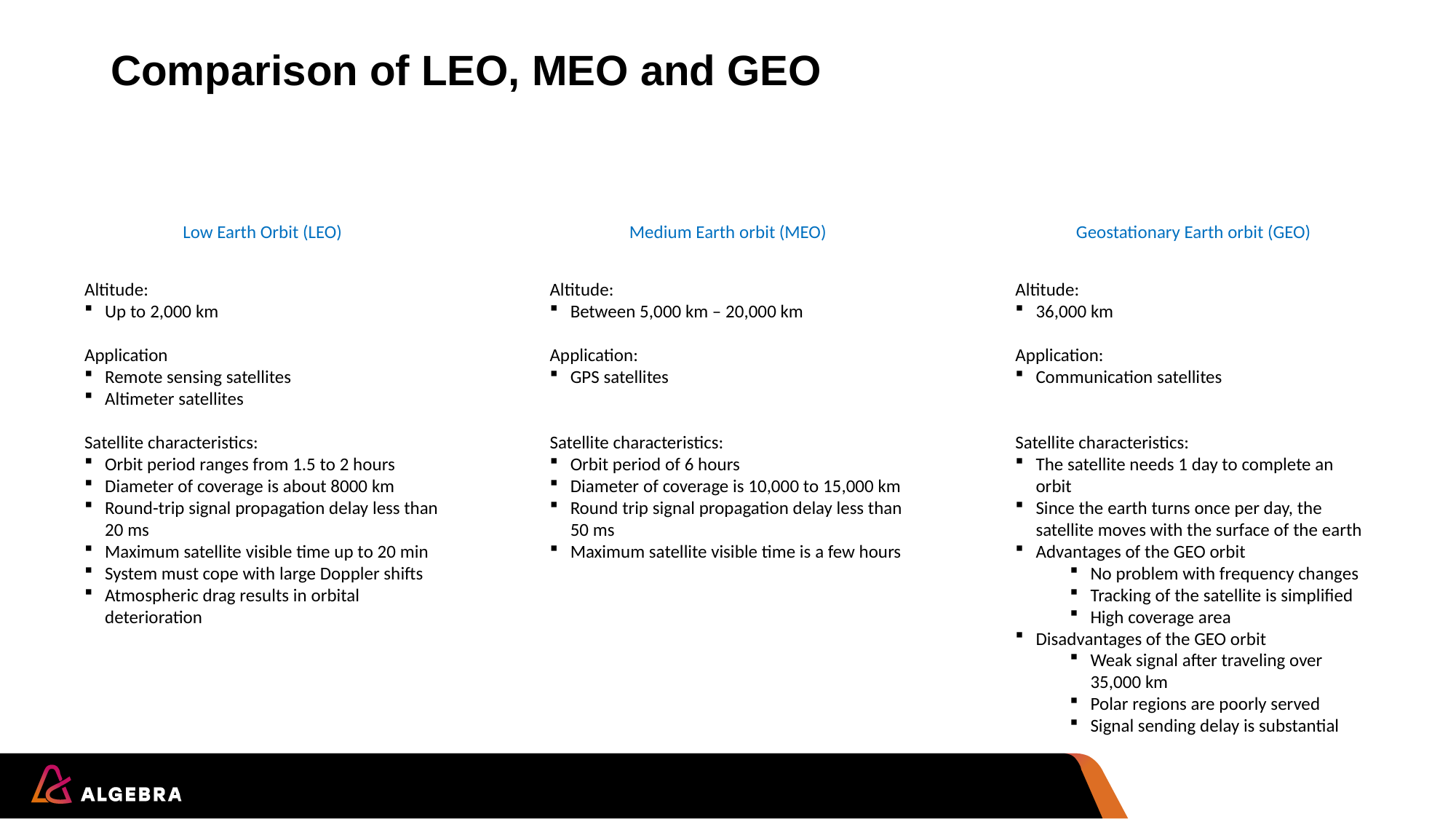

# Comparison of LEO, MEO and GEO
Low Earth Orbit (LEO)
Medium Earth orbit (MEO)
Geostationary Earth orbit (GEO)
Altitude:
Up to 2,000 km

Application
Remote sensing satellites
Altimeter satellites

Satellite characteristics:
Orbit period ranges from 1.5 to 2 hours
Diameter of coverage is about 8000 km
Round-trip signal propagation delay less than 20 ms
Maximum satellite visible time up to 20 min
System must cope with large Doppler shifts
Atmospheric drag results in orbital deterioration
Altitude:
Between 5,000 km – 20,000 km

Application:
GPS satellites

Satellite characteristics:
Orbit period of 6 hours
Diameter of coverage is 10,000 to 15,000 km
Round trip signal propagation delay less than 50 ms
Maximum satellite visible time is a few hours
Altitude:
36,000 km

Application:
Communication satellites

Satellite characteristics:
The satellite needs 1 day to complete an orbit
Since the earth turns once per day, the satellite moves with the surface of the earth
Advantages of the GEO orbit
No problem with frequency changes
Tracking of the satellite is simplified
High coverage area
Disadvantages of the GEO orbit
Weak signal after traveling over 35,000 km
Polar regions are poorly served
Signal sending delay is substantial